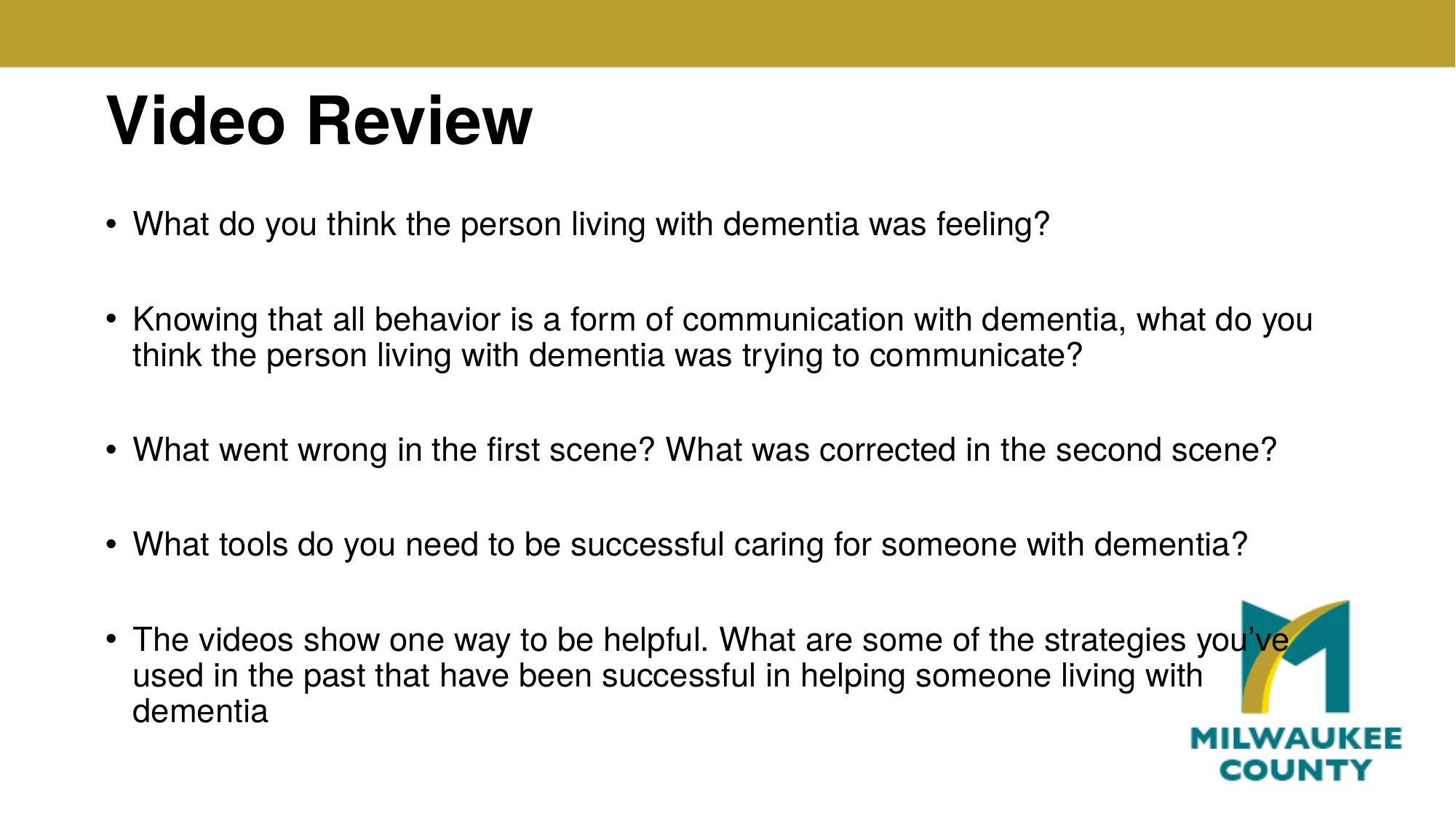

# Video Review
What do you think the person living with dementia was feeling?

Knowing that all behavior is a form of communication with dementia, what do you think the person living with dementia was trying to communicate?

What went wrong in the first scene? What was corrected in the second scene?

What tools do you need to be successful caring for someone with dementia?

The videos show one way to be helpful. What are some of the strategies you’ve used in the past that have been successful in helping someone living with dementia